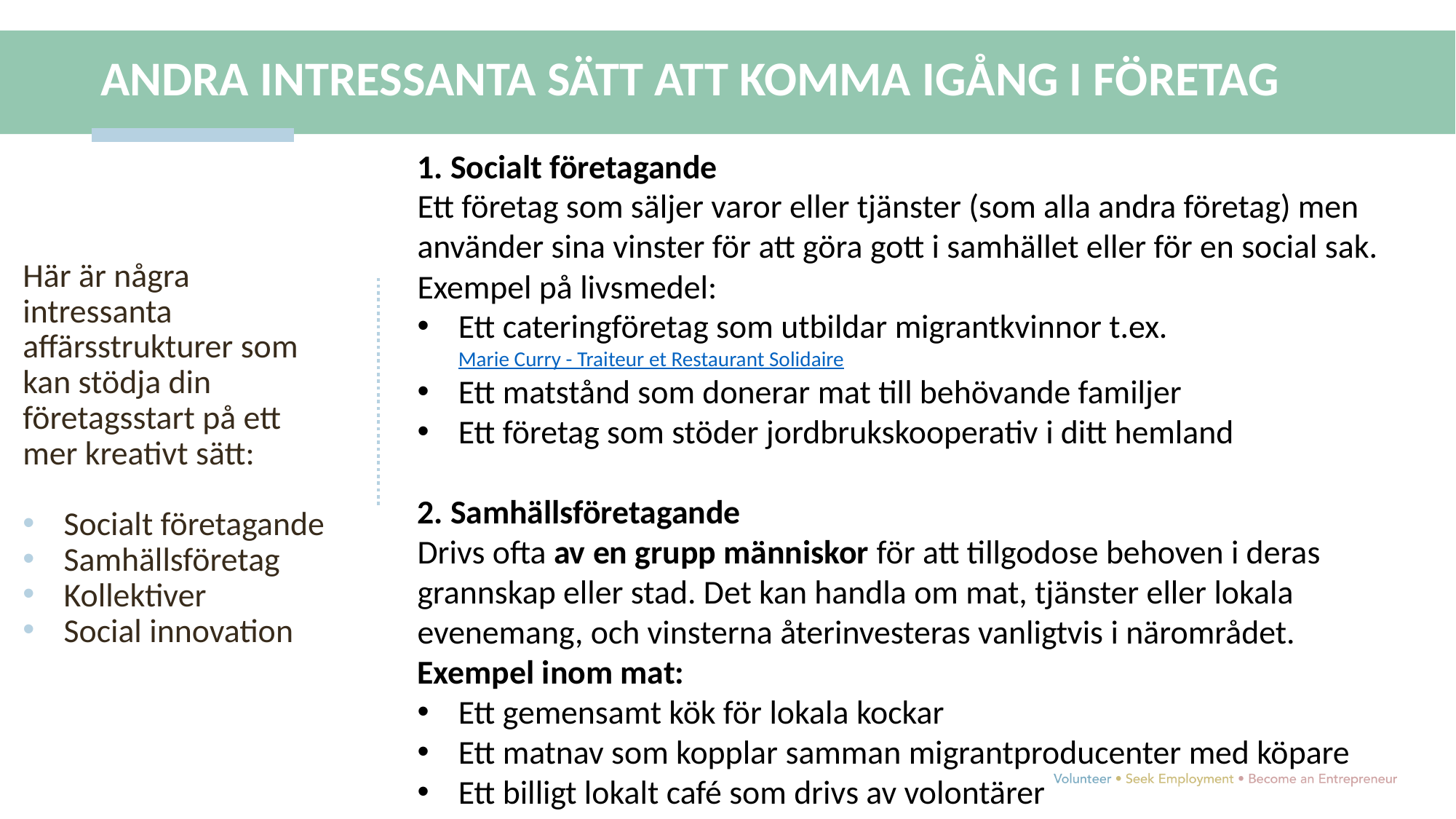

ANDRA INTRESSANTA SÄTT ATT KOMMA IGÅNG I FÖRETAG
1. Socialt företagande
Ett företag som säljer varor eller tjänster (som alla andra företag) men använder sina vinster för att göra gott i samhället eller för en social sak. Exempel på livsmedel:
Ett cateringföretag som utbildar migrantkvinnor t.ex. Marie Curry - Traiteur et Restaurant Solidaire
Ett matstånd som donerar mat till behövande familjer
Ett företag som stöder jordbrukskooperativ i ditt hemland

2. Samhällsföretagande
Drivs ofta av en grupp människor för att tillgodose behoven i deras grannskap eller stad. Det kan handla om mat, tjänster eller lokala evenemang, och vinsterna återinvesteras vanligtvis i närområdet.
Exempel inom mat:
Ett gemensamt kök för lokala kockar
Ett matnav som kopplar samman migrantproducenter med köpare
Ett billigt lokalt café som drivs av volontärer

Här är några intressanta affärsstrukturer som kan stödja din företagsstart på ett mer kreativt sätt:

Socialt företagande
Samhällsföretag
Kollektiver
Social innovation